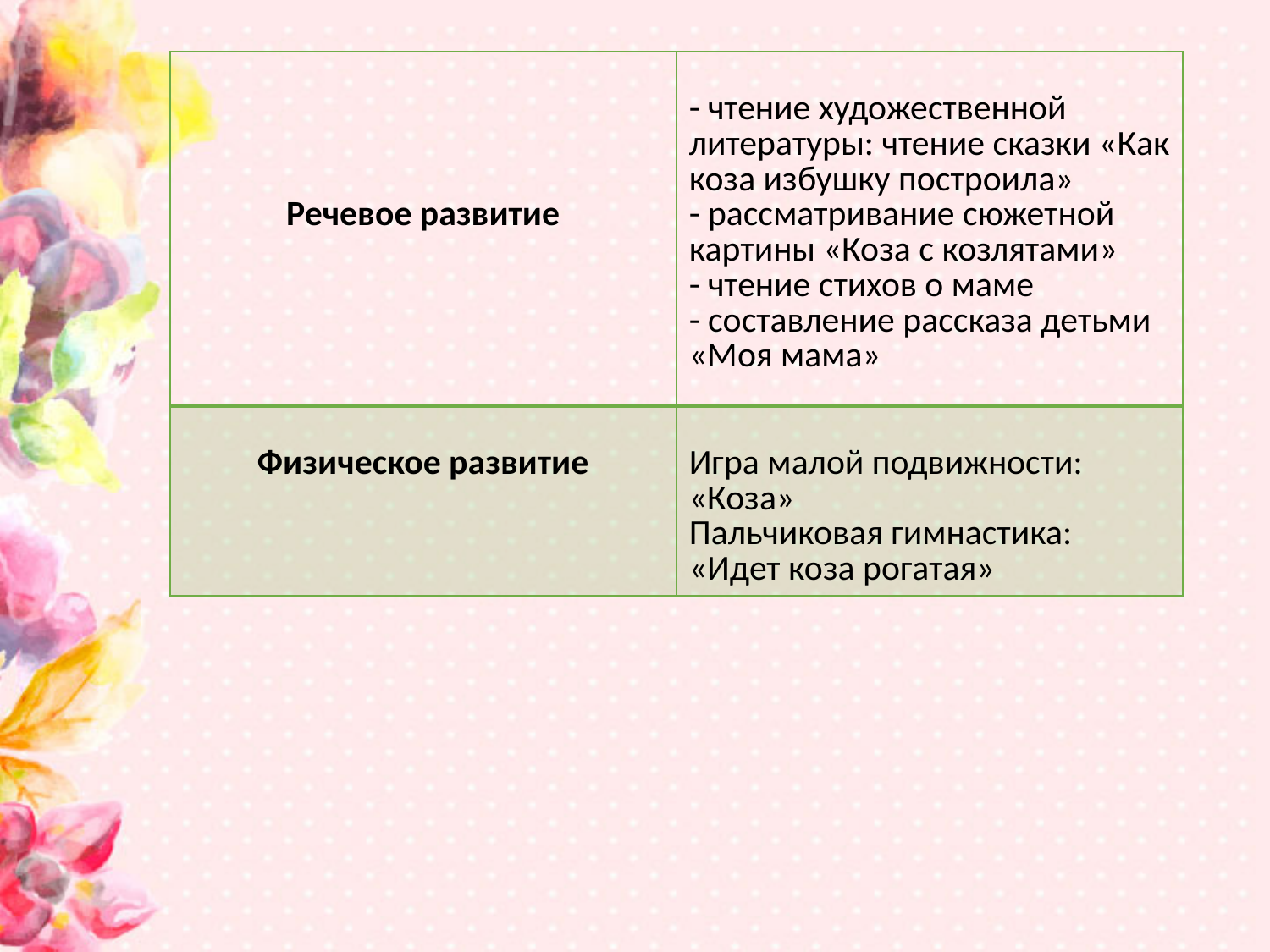

#
| Речевое развитие | - чтение художественной литературы: чтение сказки «Как коза избушку построила» - рассматривание сюжетной картины «Коза с козлятами» - чтение стихов о маме - составление рассказа детьми «Моя мама» |
| --- | --- |
| Физическое развитие | Игра малой подвижности: «Коза» Пальчиковая гимнастика: «Идет коза рогатая» |